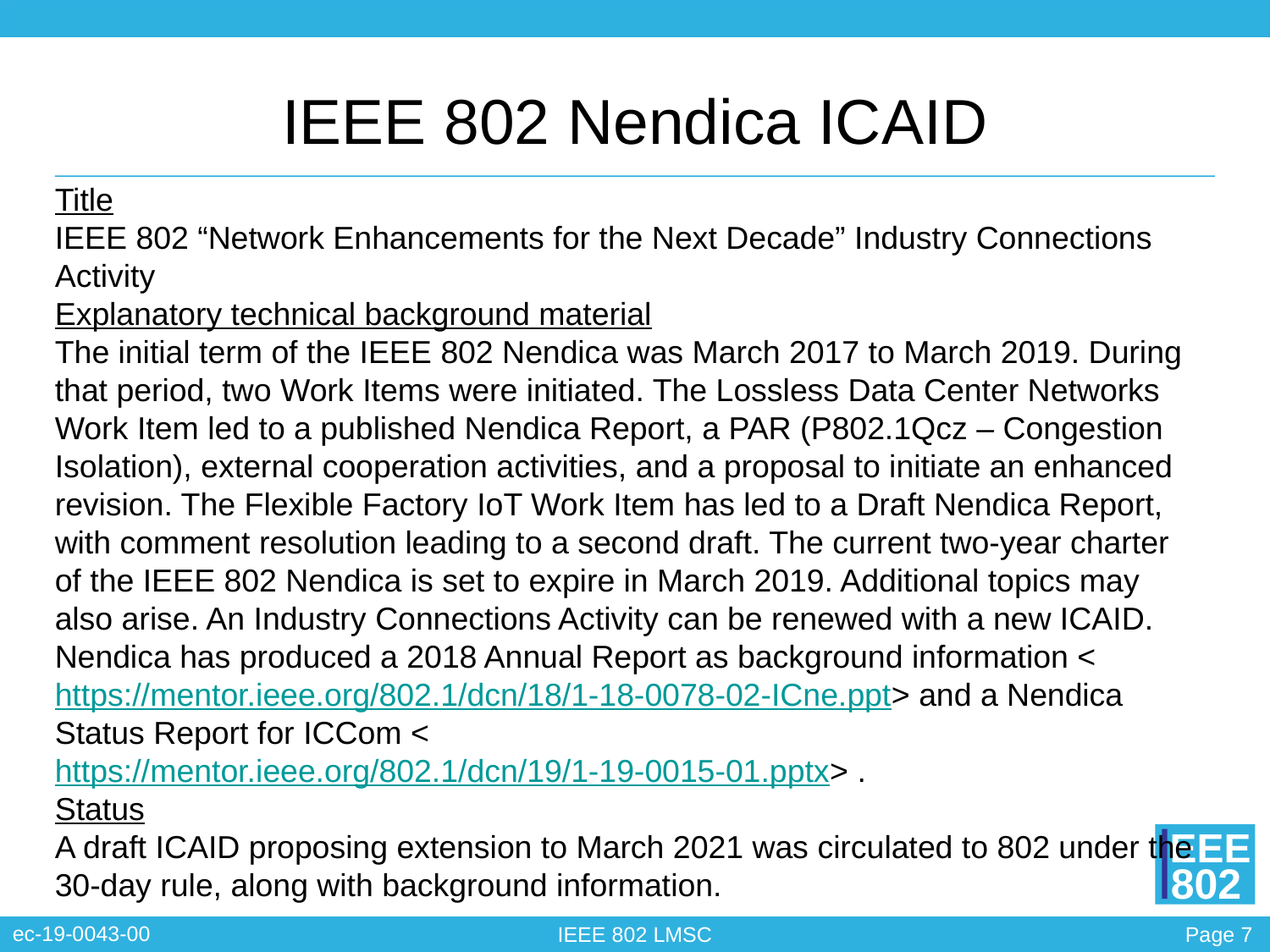

# IEEE 802 Nendica ICAID
Title
IEEE 802 “Network Enhancements for the Next Decade” Industry Connections Activity
Explanatory technical background material
The initial term of the IEEE 802 Nendica was March 2017 to March 2019. During that period, two Work Items were initiated. The Lossless Data Center Networks Work Item led to a published Nendica Report, a PAR (P802.1Qcz – Congestion Isolation), external cooperation activities, and a proposal to initiate an enhanced revision. The Flexible Factory IoT Work Item has led to a Draft Nendica Report, with comment resolution leading to a second draft. The current two-year charter of the IEEE 802 Nendica is set to expire in March 2019. Additional topics may also arise. An Industry Connections Activity can be renewed with a new ICAID. Nendica has produced a 2018 Annual Report as background information <https://mentor.ieee.org/802.1/dcn/18/1-18-0078-02-ICne.ppt> and a Nendica Status Report for ICCom <https://mentor.ieee.org/802.1/dcn/19/1-19-0015-01.pptx> .
Status
A draft ICAID proposing extension to March 2021 was circulated to 802 under the 30-day rule, along with background information.